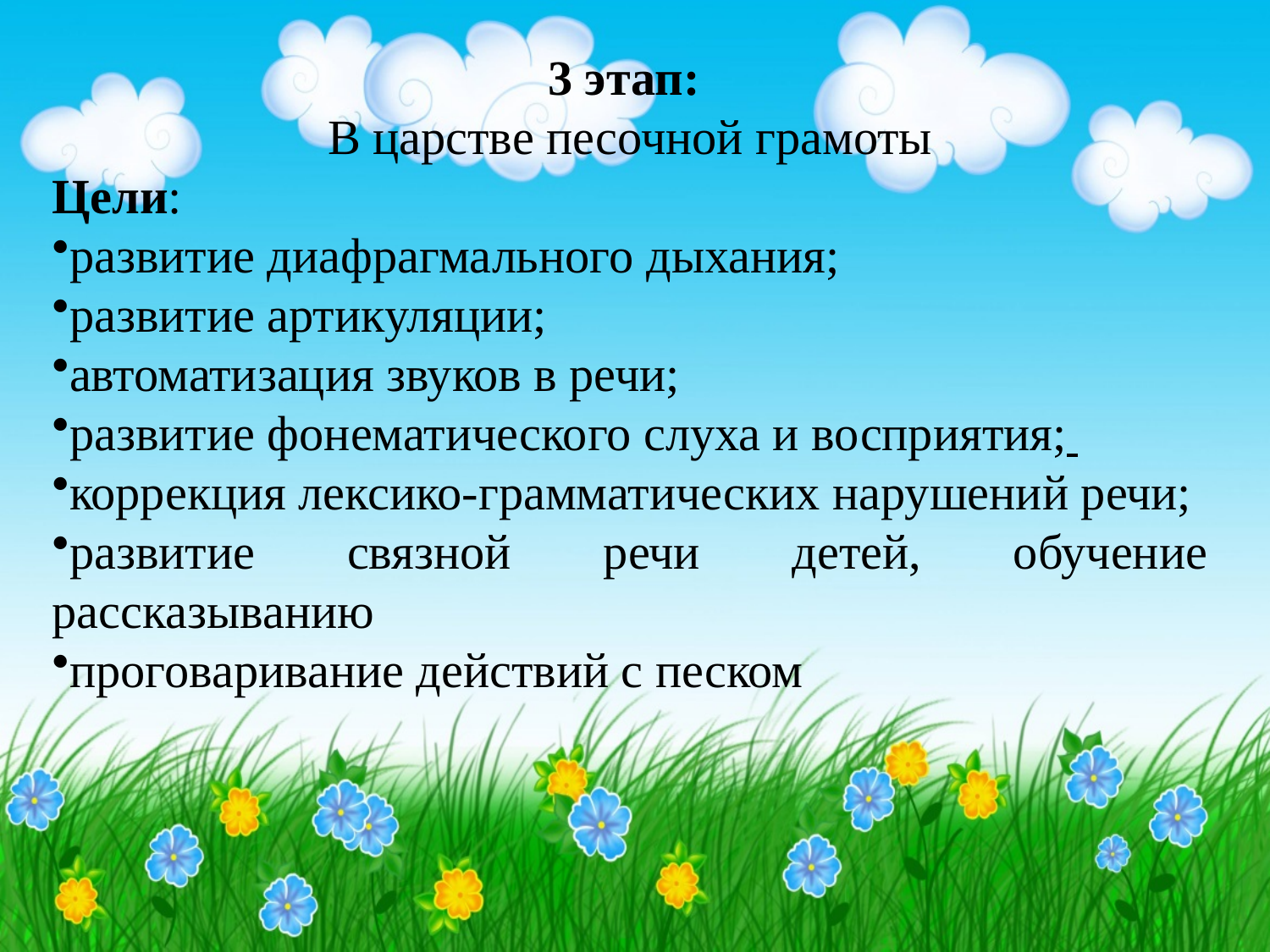

#
3 этап:
В царстве песочной грамоты
Цели:
развитие диафрагмального дыхания;
развитие артикуляции;
автоматизация звуков в речи;
развитие фонематического слуха и восприятия;
коррекция лексико-грамматических нарушений речи;
развитие связной речи детей, обучение рассказыванию
проговаривание действий с песком